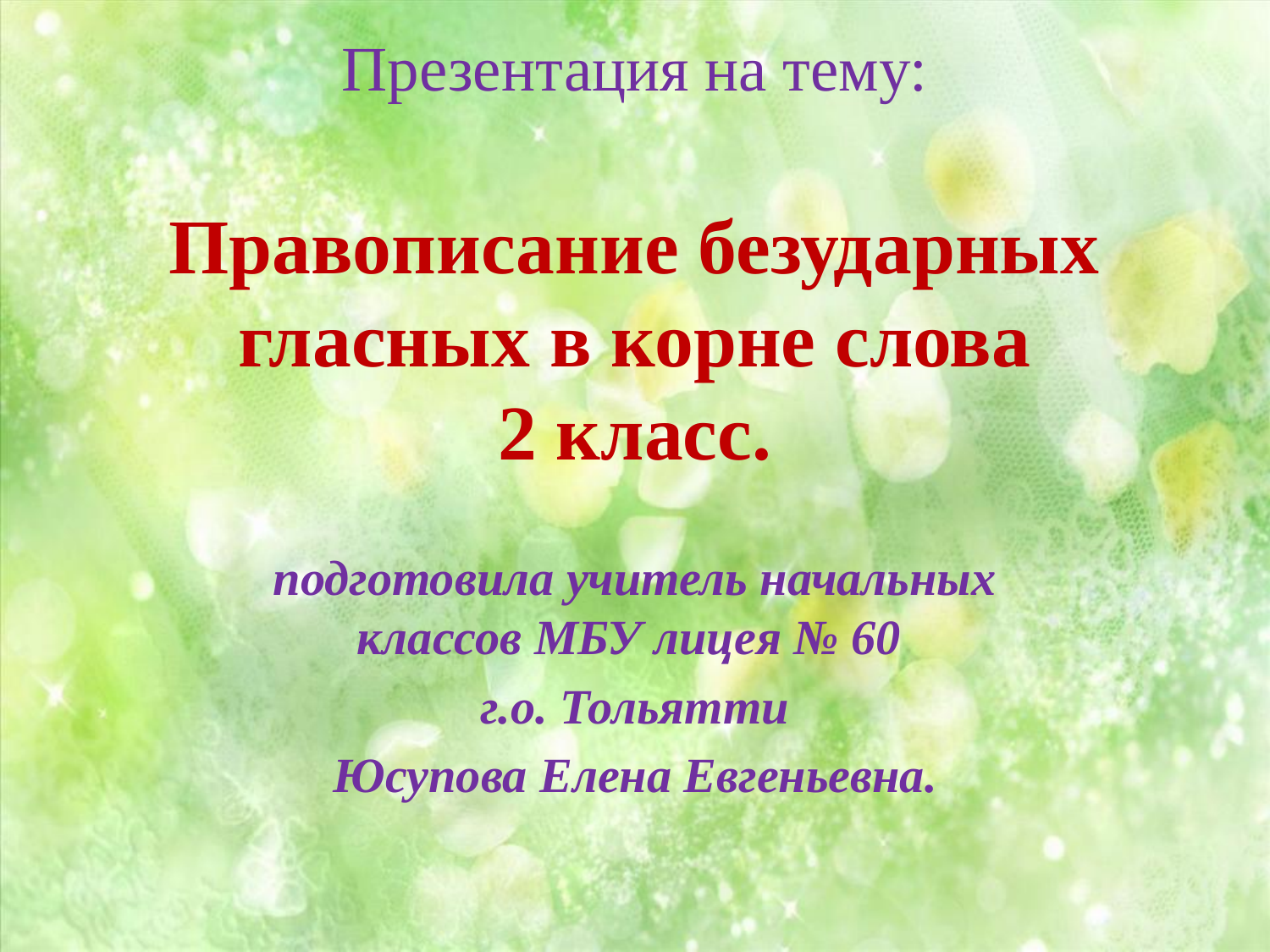

# Презентация на тему: Правописание безударных гласных в корне слова 2 класс.
подготовила учитель начальных классов МБУ лицея № 60
г.о. Тольятти
Юсупова Елена Евгеньевна.